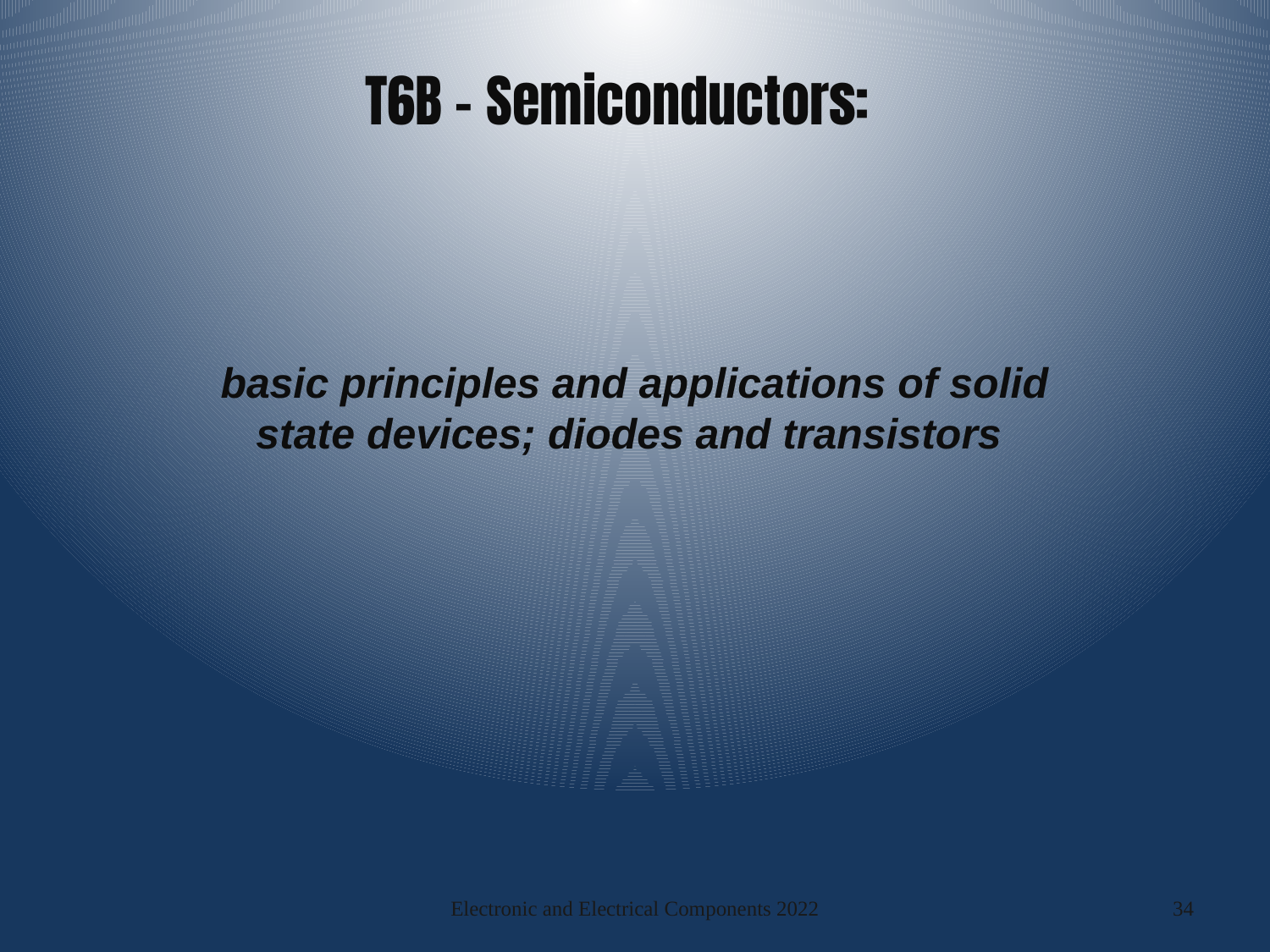

# T6B – Semiconductors:
basic principles and applications of solid state devices; diodes and transistors
Electronic and Electrical Components 2022
34